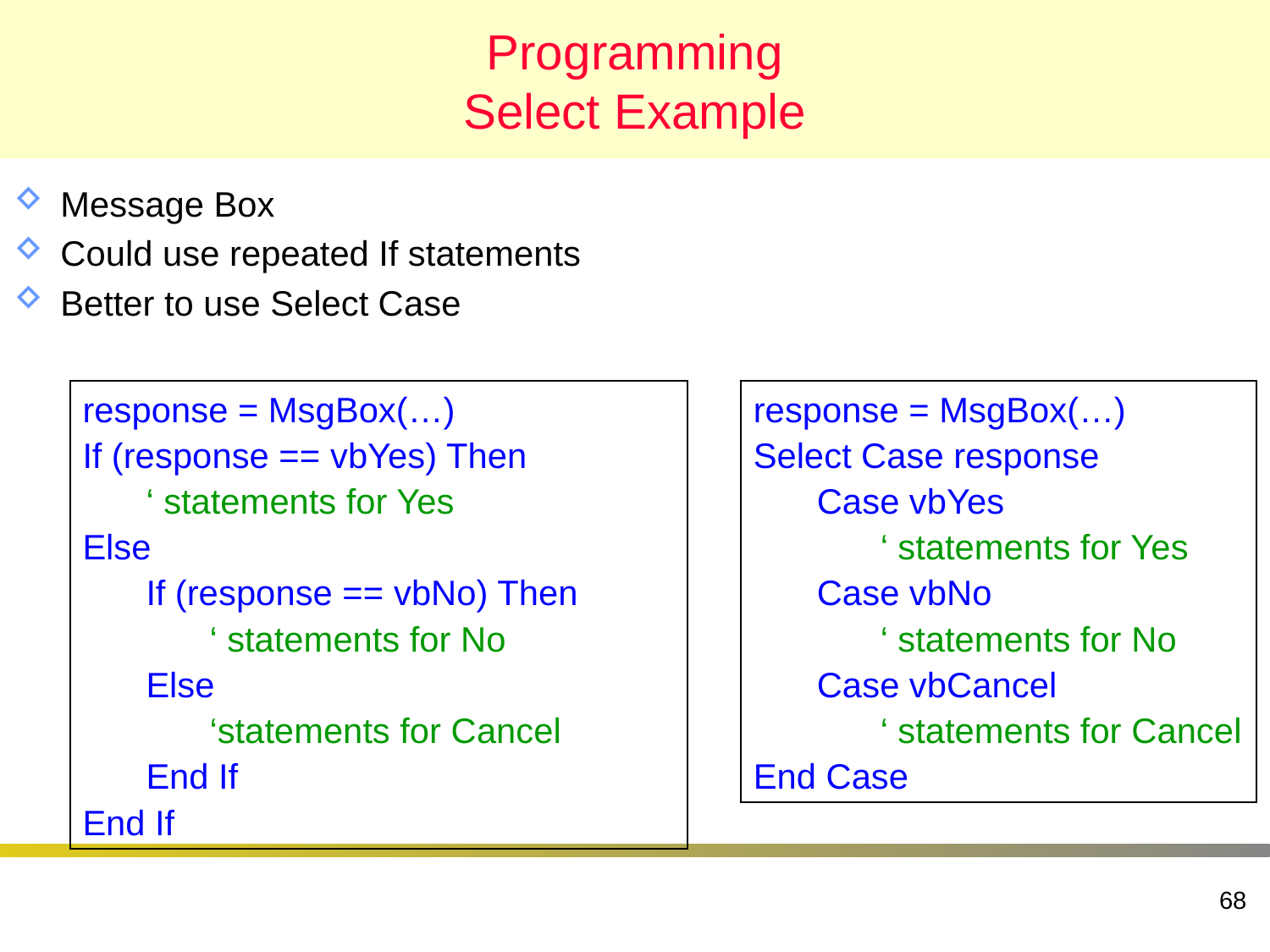

# Programming Select Example
Message Box
Could use repeated If statements
Better to use Select Case
response = MsgBox(…)
If (response == vbYes) Then
	‘ statements for Yes
Else
	If (response == vbNo) Then
		‘ statements for No
	Else
		‘statements for Cancel
	End If
End If
response = MsgBox(…)
Select Case response
	Case vbYes
		‘ statements for Yes
	Case vbNo
		‘ statements for No
	Case vbCancel
		‘ statements for Cancel
End Case
68